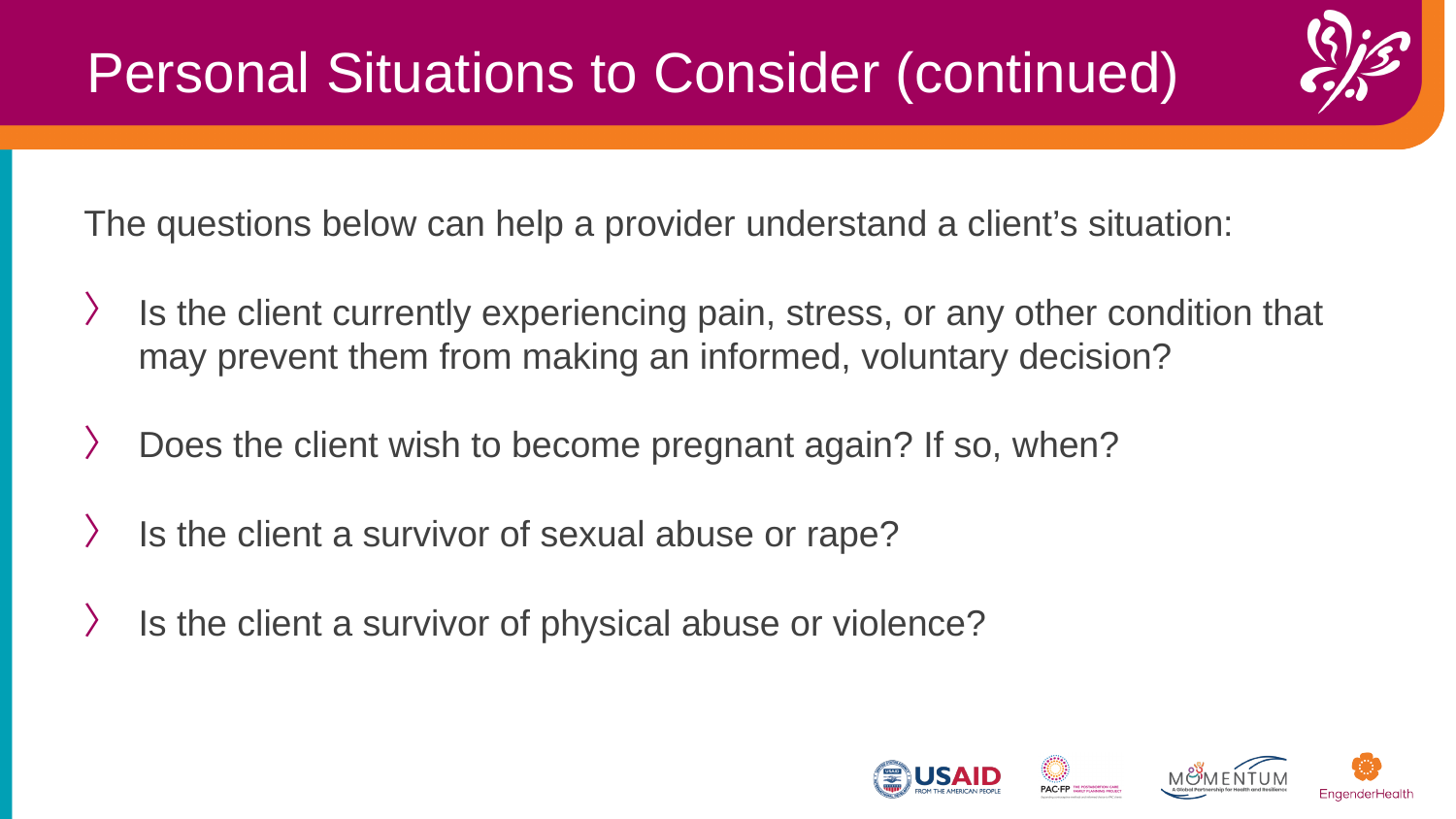

Personal Situations to Consider (continued)
The questions below can help a provider understand a client’s situation:
Is the client currently experiencing pain, stress, or any other condition that may prevent them from making an informed, voluntary decision?
Does the client wish to become pregnant again? If so, when?
Is the client a survivor of sexual abuse or rape?
Is the client a survivor of physical abuse or violence?